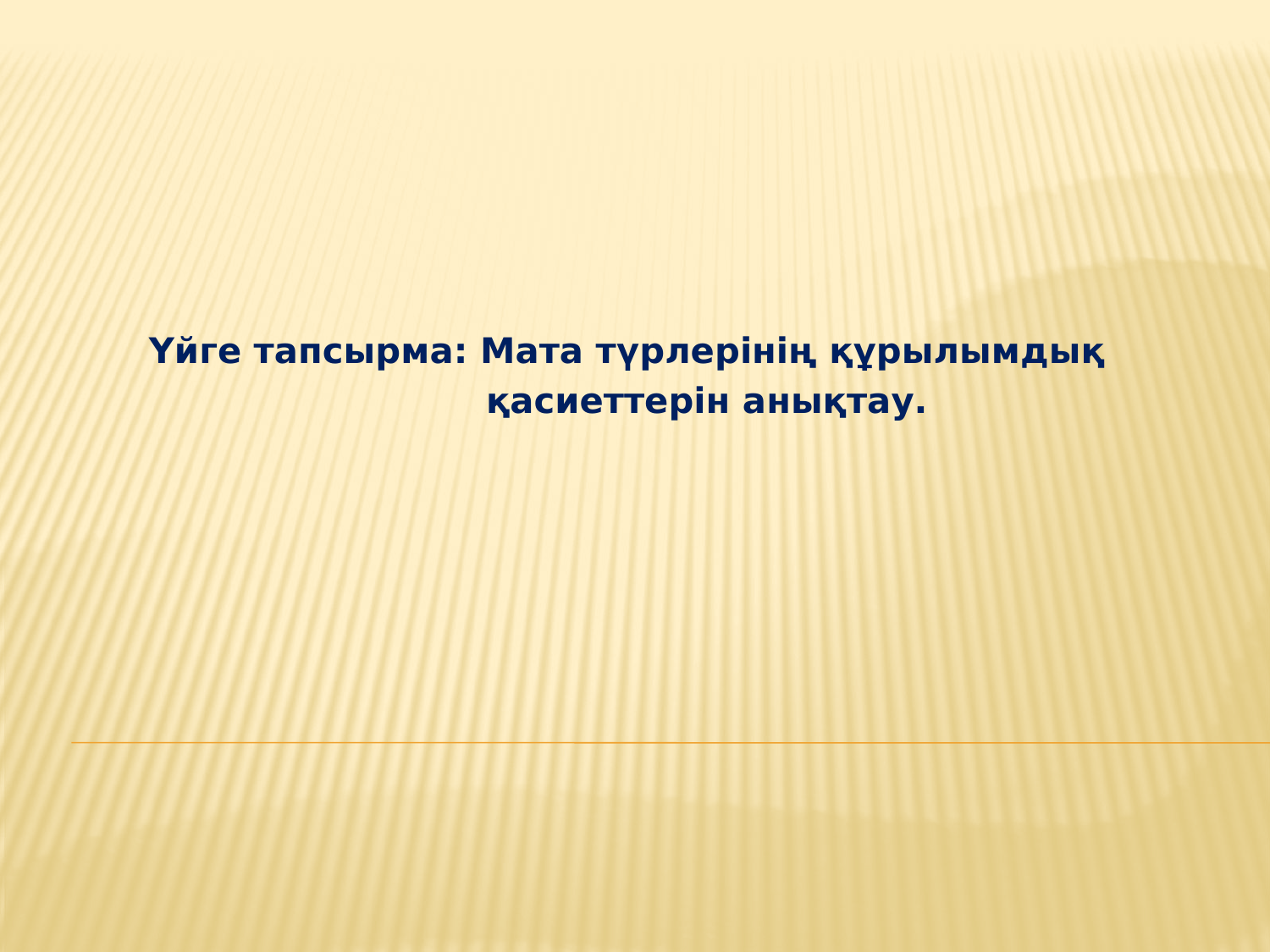

Үйге тапсырма: Мата түрлерінің құрылымдық
             қасиеттерін анықтау.